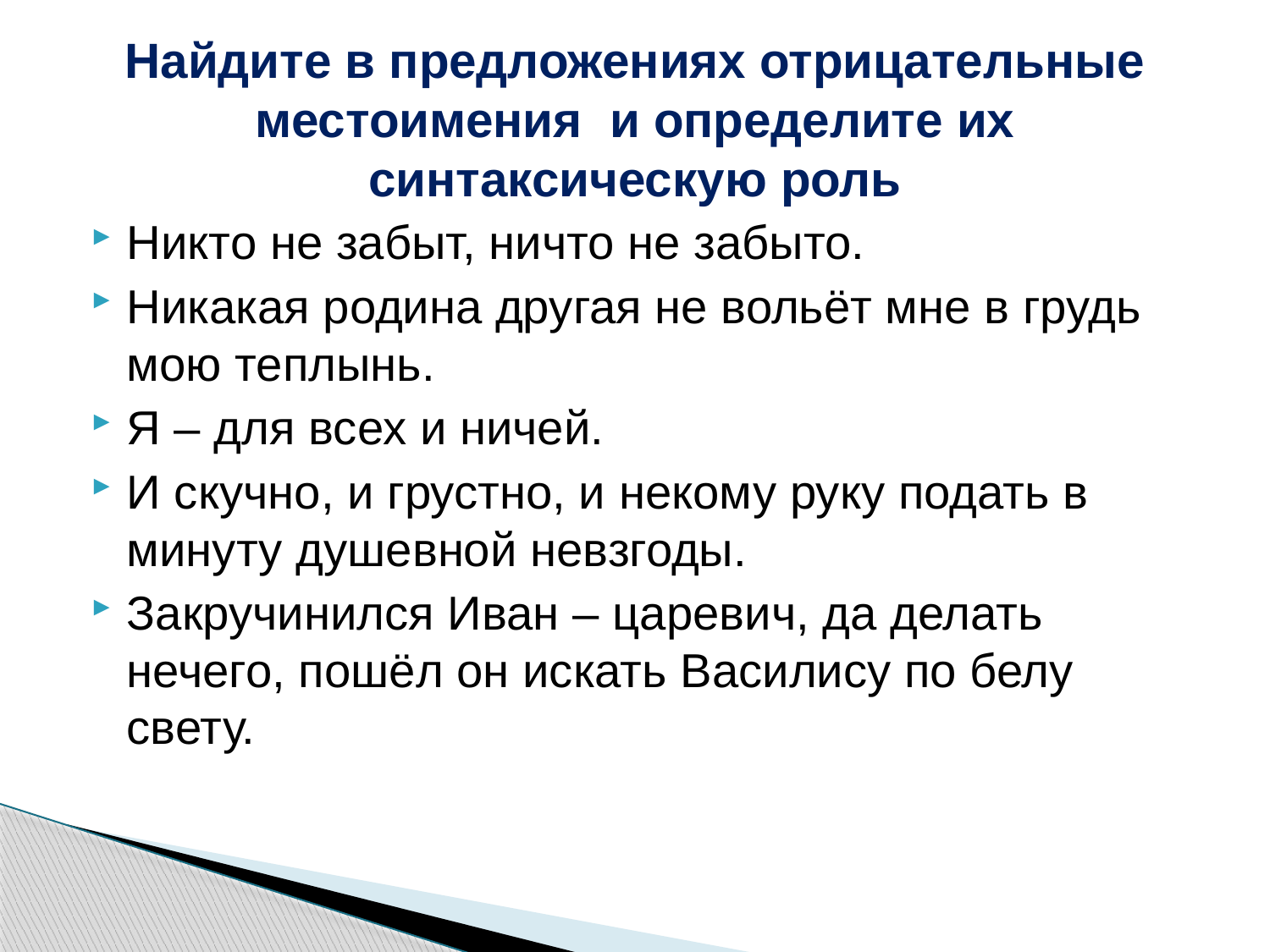

# Найдите в предложениях отрицательные местоимения  и определите их синтаксическую роль
Никто не забыт, ничто не забыто.
Никакая родина другая не вольёт мне в грудь мою теплынь.
Я – для всех и ничей.
И скучно, и грустно, и некому руку подать в минуту душевной невзгоды.
Закручинился Иван – царевич, да делать нечего, пошёл он искать Василису по белу свету.